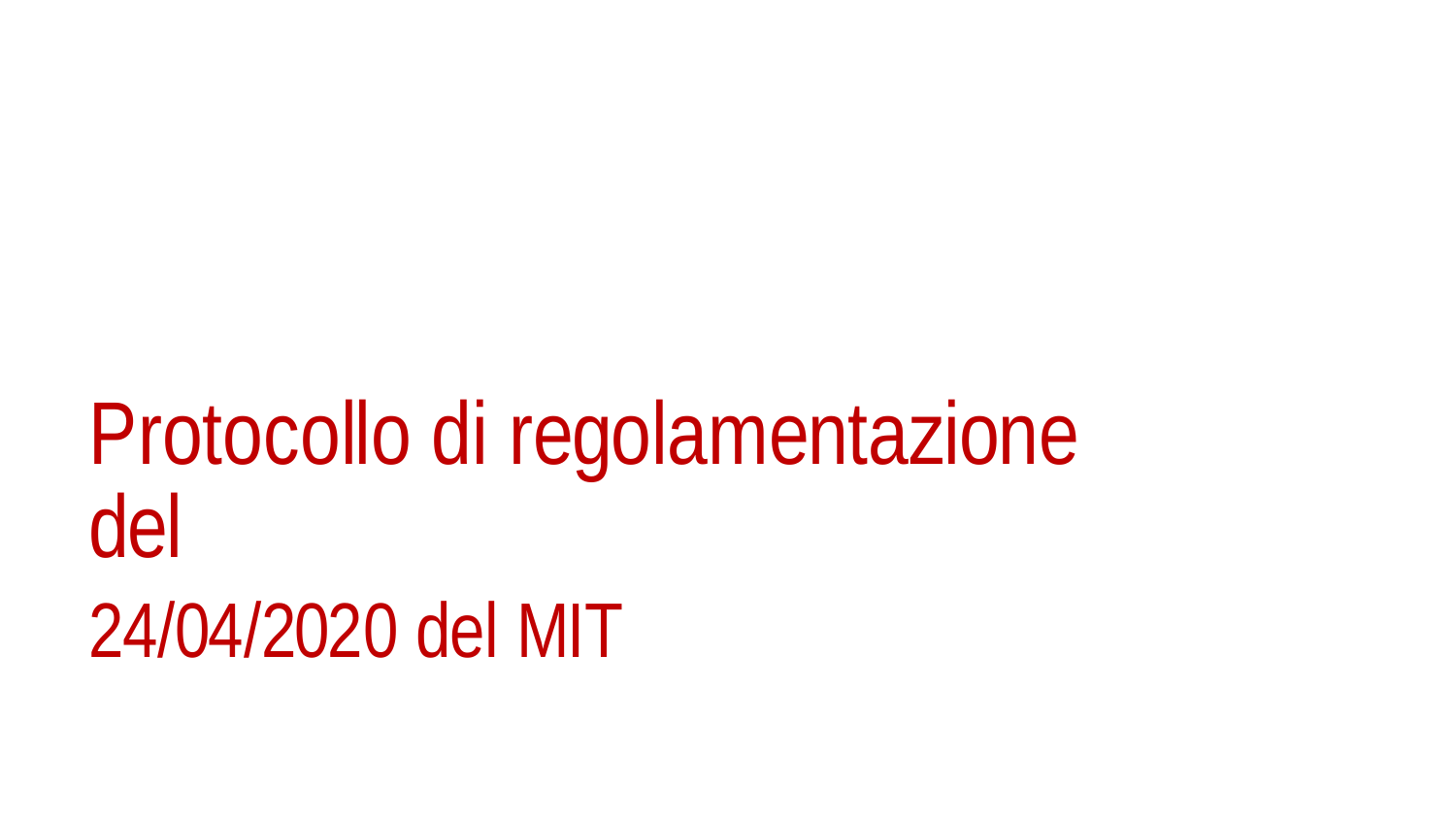

Protocollo di regolamentazione del
24/04/2020 del MIT